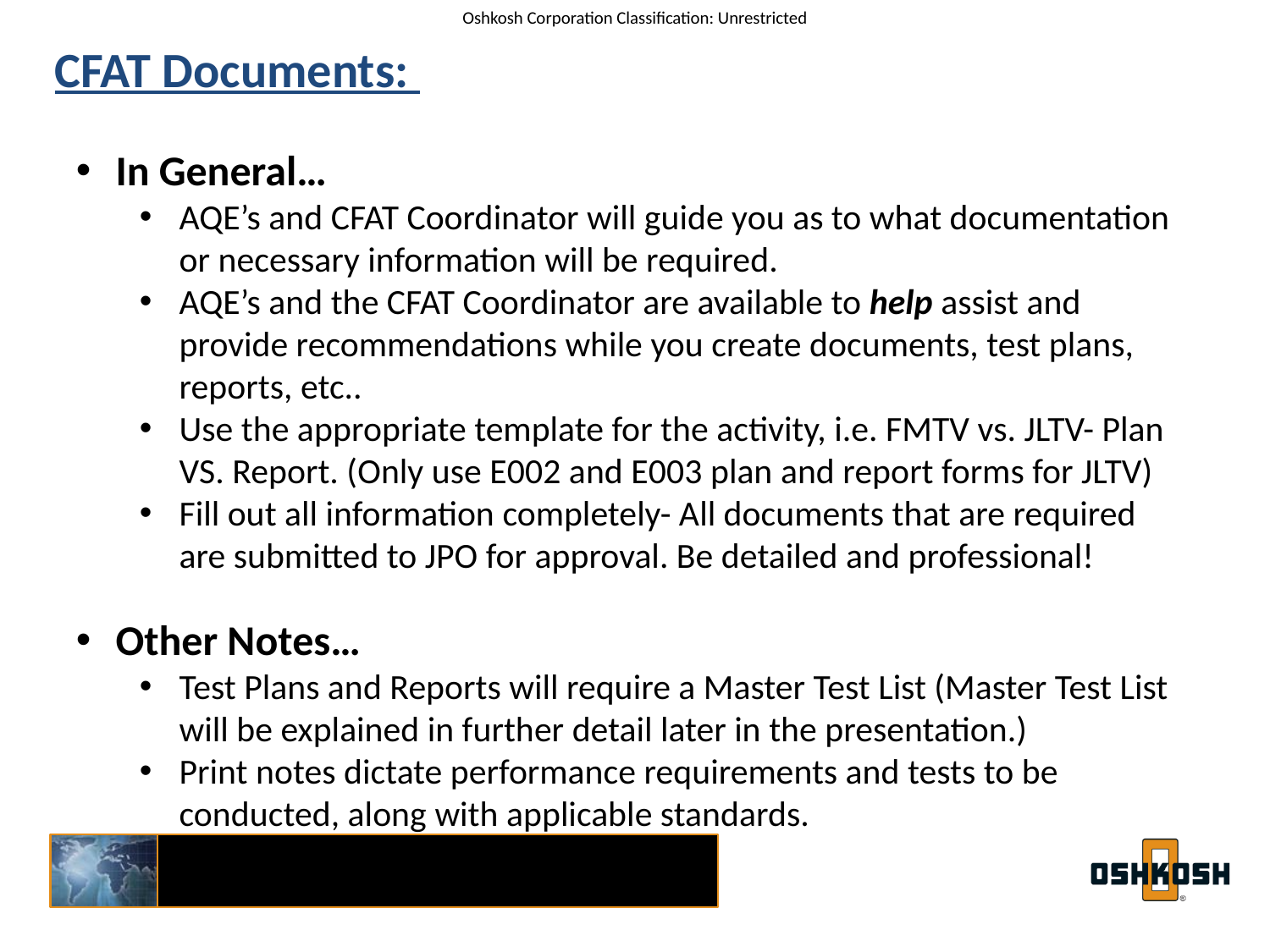

CFAT Documents:
In General…
AQE’s and CFAT Coordinator will guide you as to what documentation or necessary information will be required.
AQE’s and the CFAT Coordinator are available to help assist and provide recommendations while you create documents, test plans, reports, etc..
Use the appropriate template for the activity, i.e. FMTV vs. JLTV- Plan VS. Report. (Only use E002 and E003 plan and report forms for JLTV)
Fill out all information completely- All documents that are required are submitted to JPO for approval. Be detailed and professional!

Other Notes…
Test Plans and Reports will require a Master Test List (Master Test List will be explained in further detail later in the presentation.)
Print notes dictate performance requirements and tests to be conducted, along with applicable standards.